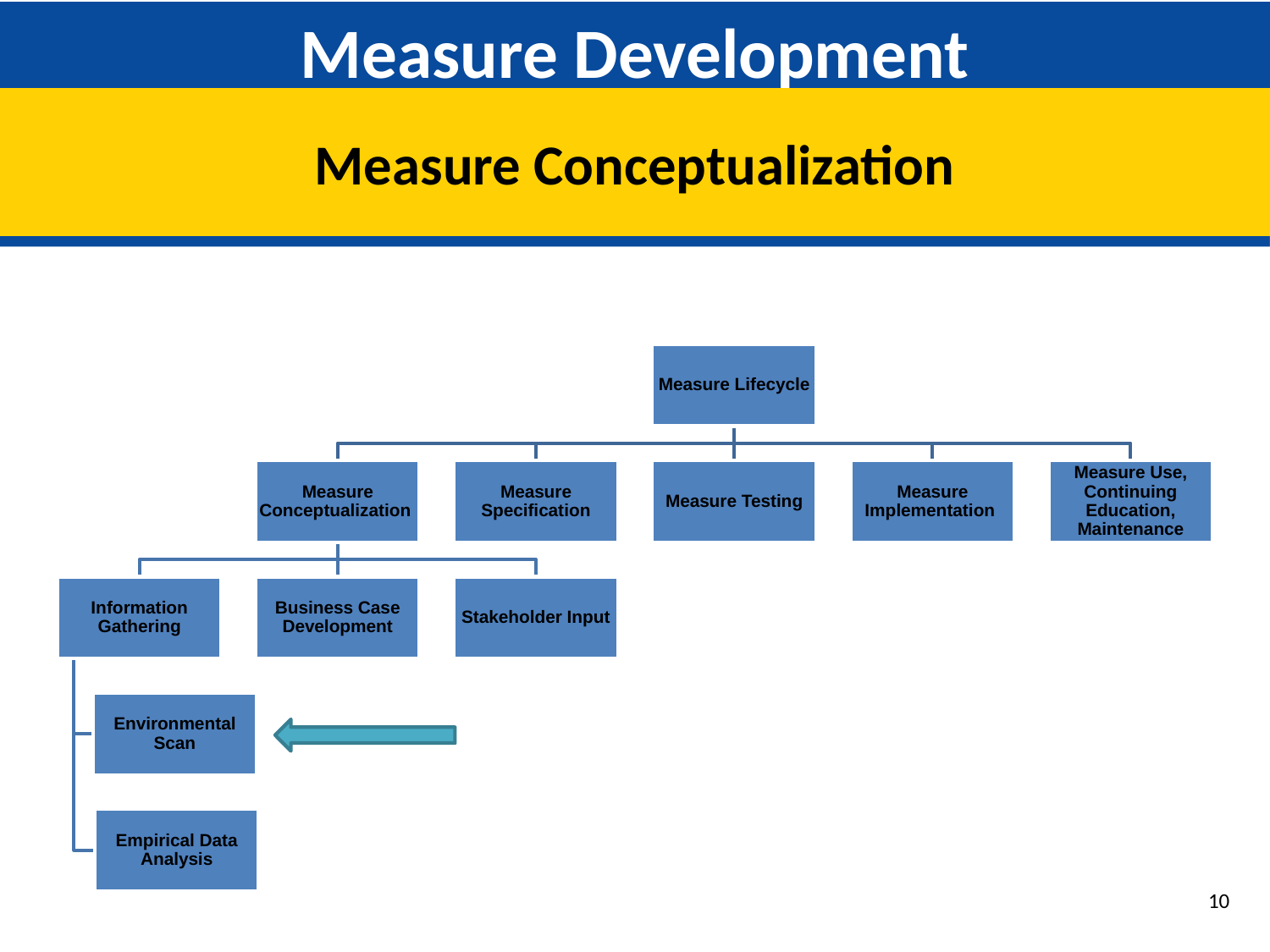

# Measure Development
Measure Conceptualization
Measure Lifecycle
Measure Conceptualization
Information Gathering
Environmental Scan
Empirical Data Analysis
Business Case Development
Stakeholder Input
Measure Specification
Measure Testing
Measure Implementation
Measure Use, Continuing Education, Maintenance